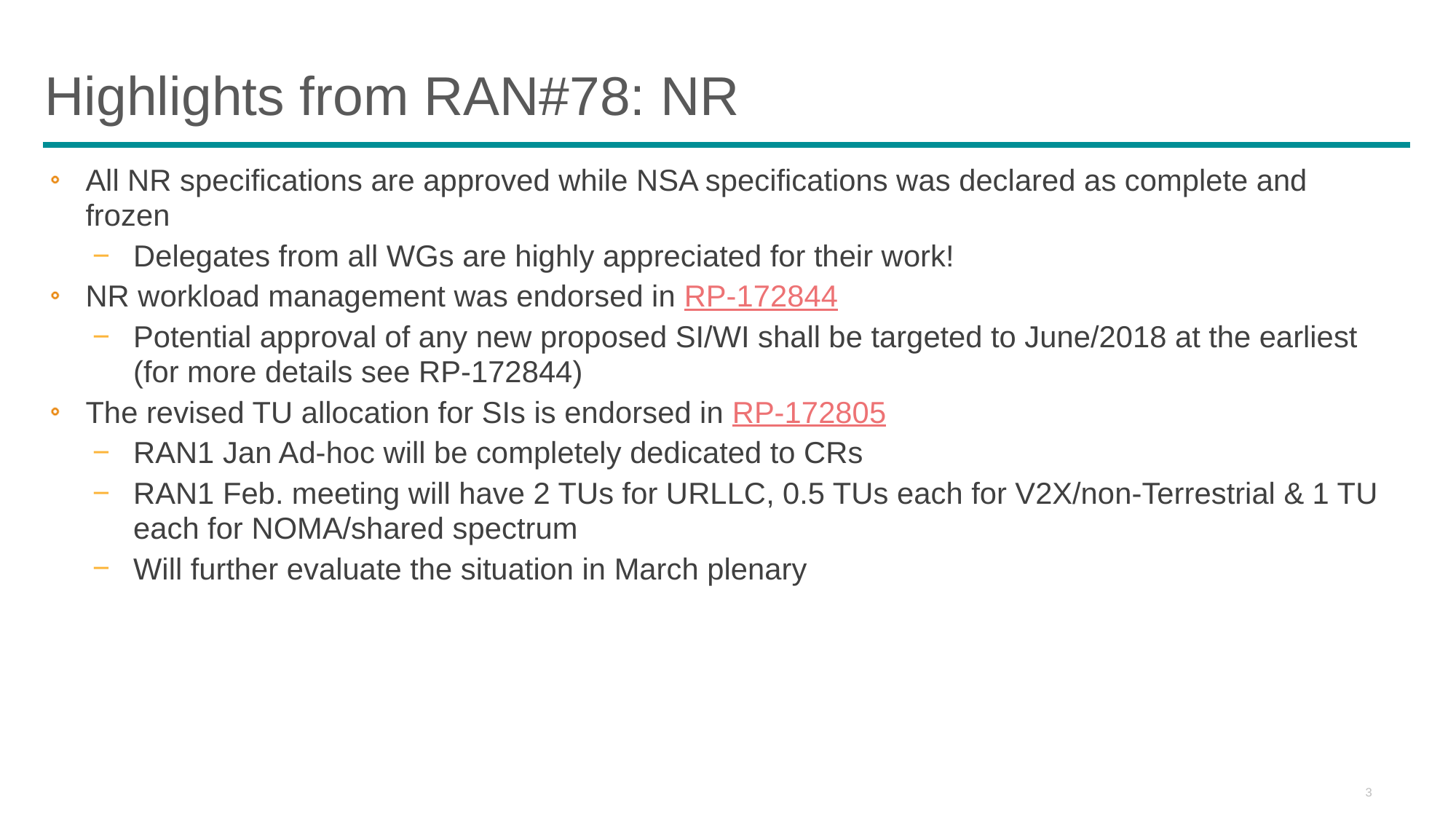

# Highlights from RAN#78: NR
All NR specifications are approved while NSA specifications was declared as complete and frozen
Delegates from all WGs are highly appreciated for their work!
NR workload management was endorsed in RP-172844
Potential approval of any new proposed SI/WI shall be targeted to June/2018 at the earliest (for more details see RP-172844)
The revised TU allocation for SIs is endorsed in RP-172805
RAN1 Jan Ad-hoc will be completely dedicated to CRs
RAN1 Feb. meeting will have 2 TUs for URLLC, 0.5 TUs each for V2X/non-Terrestrial & 1 TU each for NOMA/shared spectrum
Will further evaluate the situation in March plenary